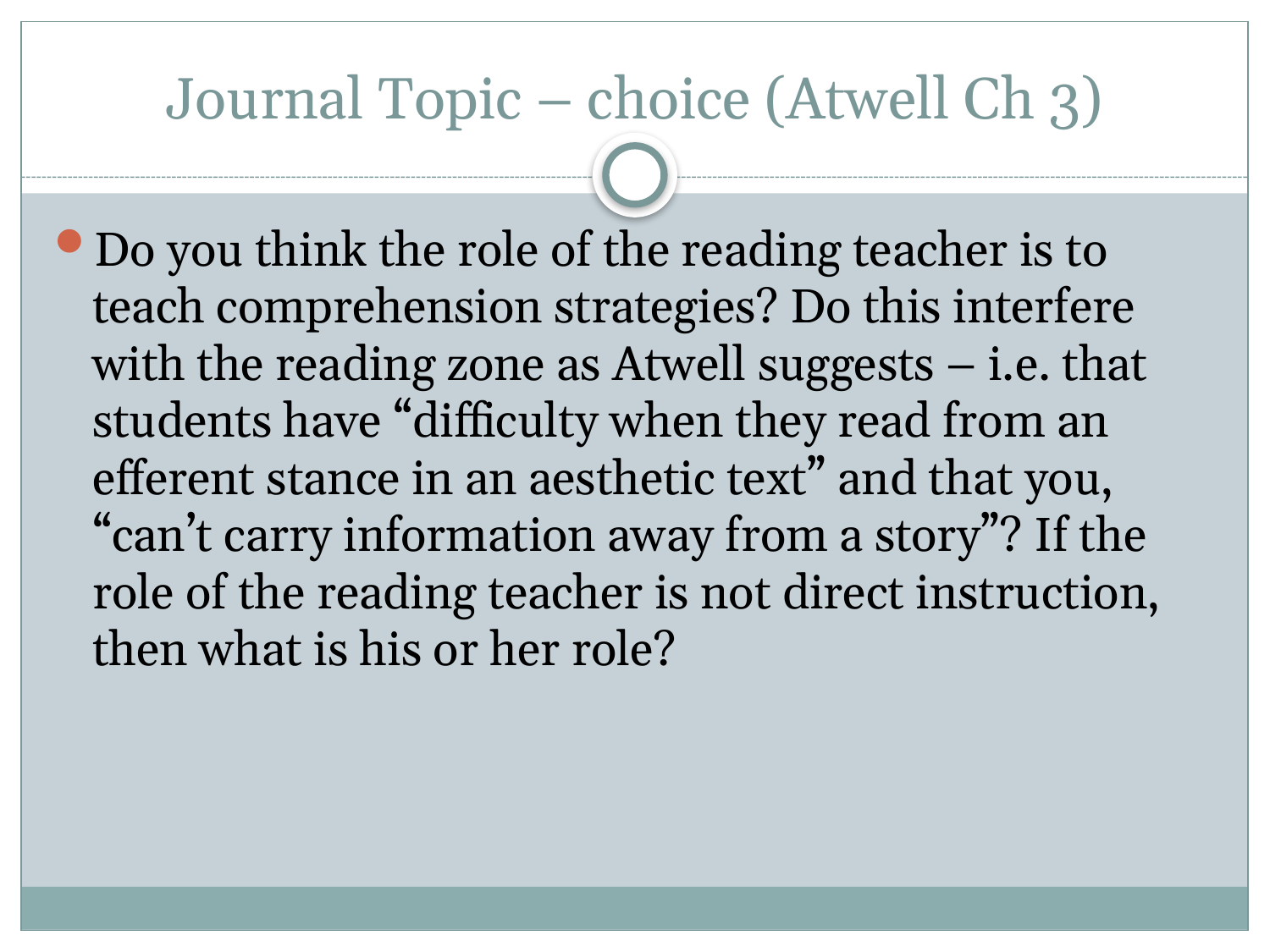

# Journal Topic – choice (Atwell Ch 3)
Do you think the role of the reading teacher is to teach comprehension strategies? Do this interfere with the reading zone as Atwell suggests – i.e. that students have “difficulty when they read from an efferent stance in an aesthetic text” and that you, “can’t carry information away from a story”? If the role of the reading teacher is not direct instruction, then what is his or her role?